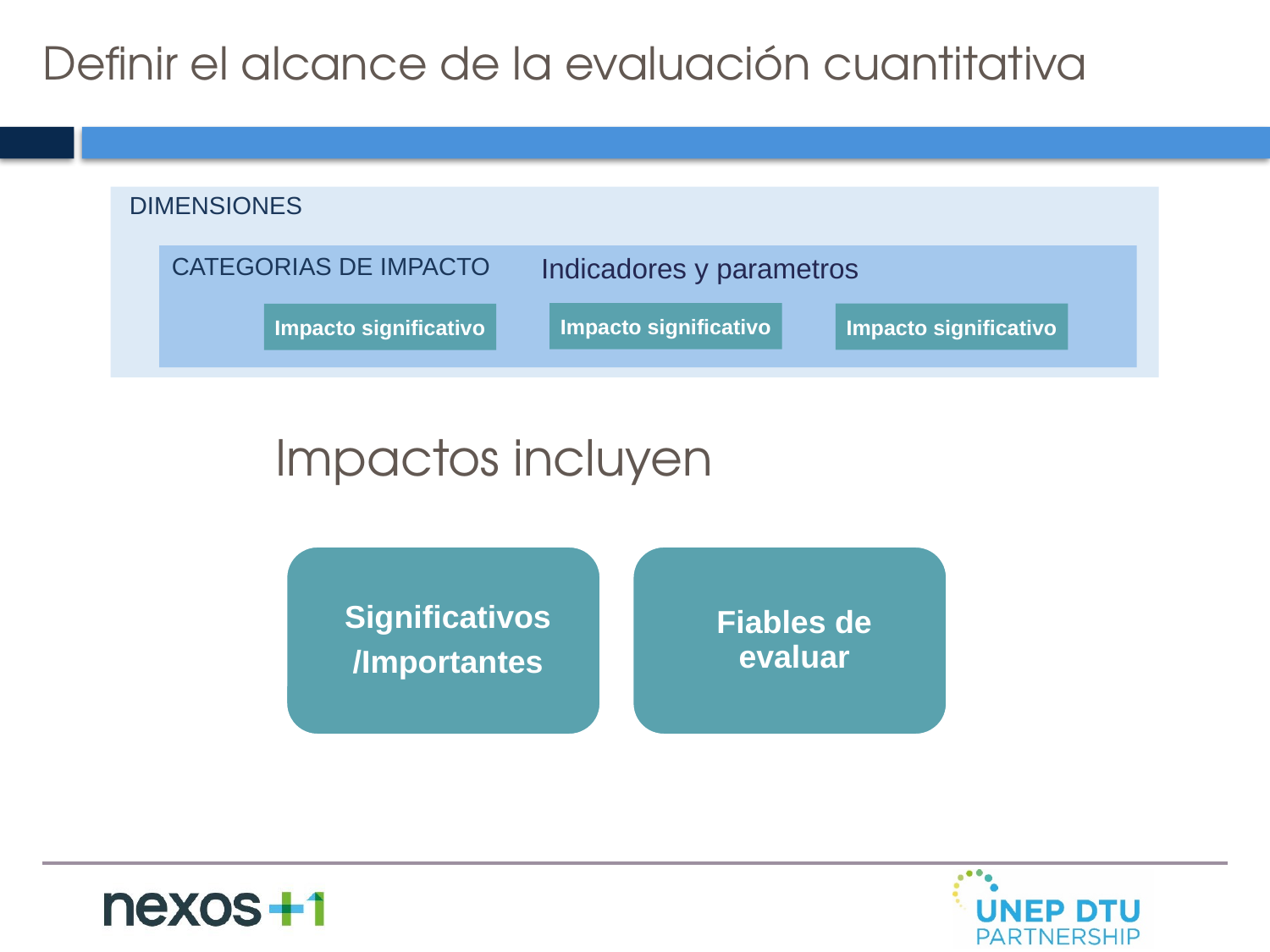

# Definir el alcance de la evaluación cuantitativa
DIMENSIONES

CATEGORIAS DE IMPACTO

Impacto significativo
Indicadores y parametros
Impacto significativo
Impacto significativo
Impactos incluyen
Significativos
/Importantes
Fiables de evaluar